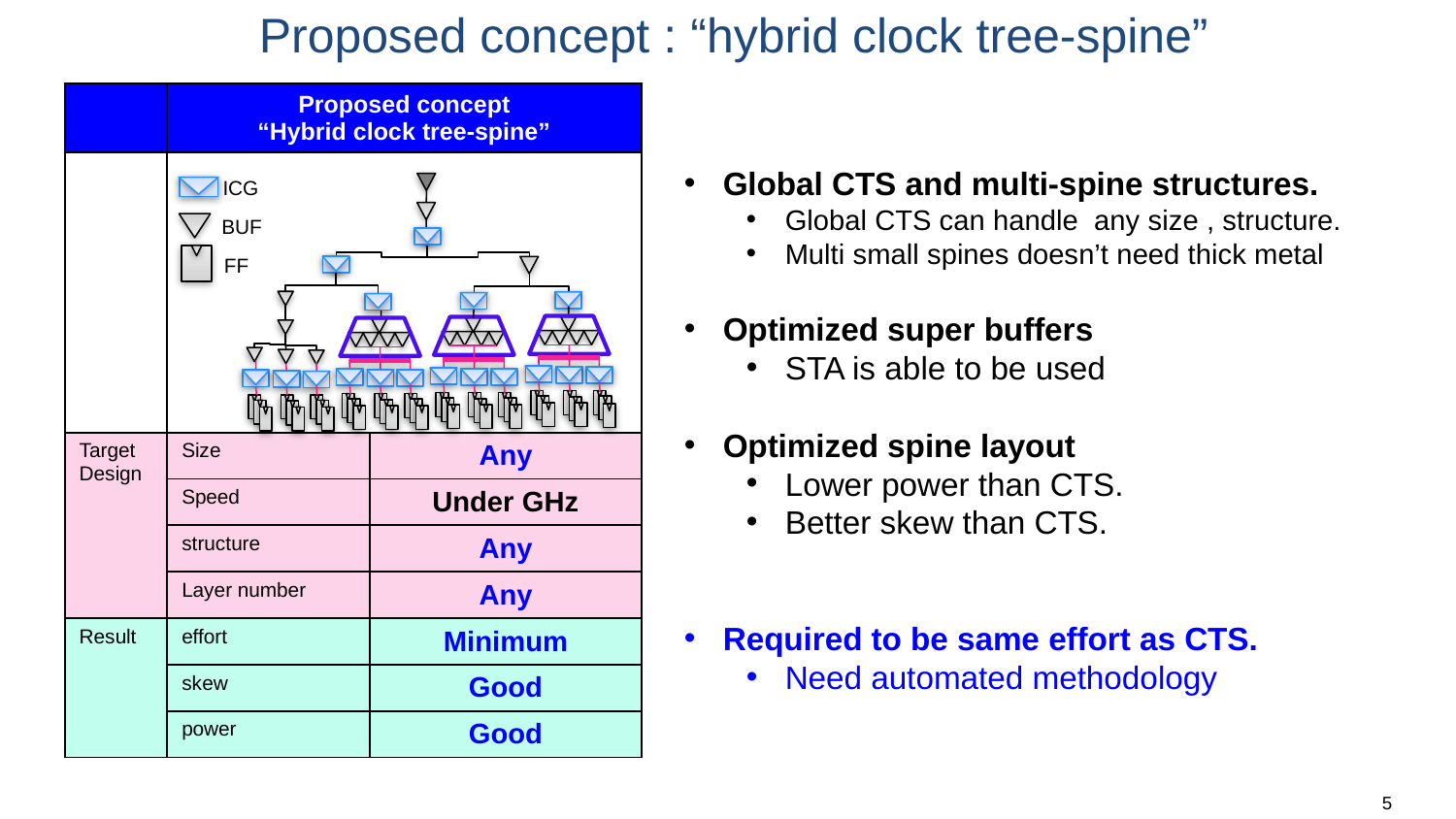

# Proposed concept : “hybrid clock tree-spine”
|  | Proposed concept “Hybrid clock tree-spine” |  |
| --- | --- | --- |
|  |  |  |
| Target Design | Size | Any |
|  | Speed | Under GHz |
|  | structure | Any |
|  | Layer number | Any |
| Result | effort | Minimum |
|  | skew | Good |
|  | power | Good |
Global CTS and multi-spine structures.
Global CTS can handle  any size , structure.
Multi small spines doesn’t need thick metal

Optimized super buffers
STA is able to be used

Optimized spine layout
Lower power than CTS.
Better skew than CTS.

Required to be same effort as CTS.
Need automated methodology
ICG

BUF

FF
5